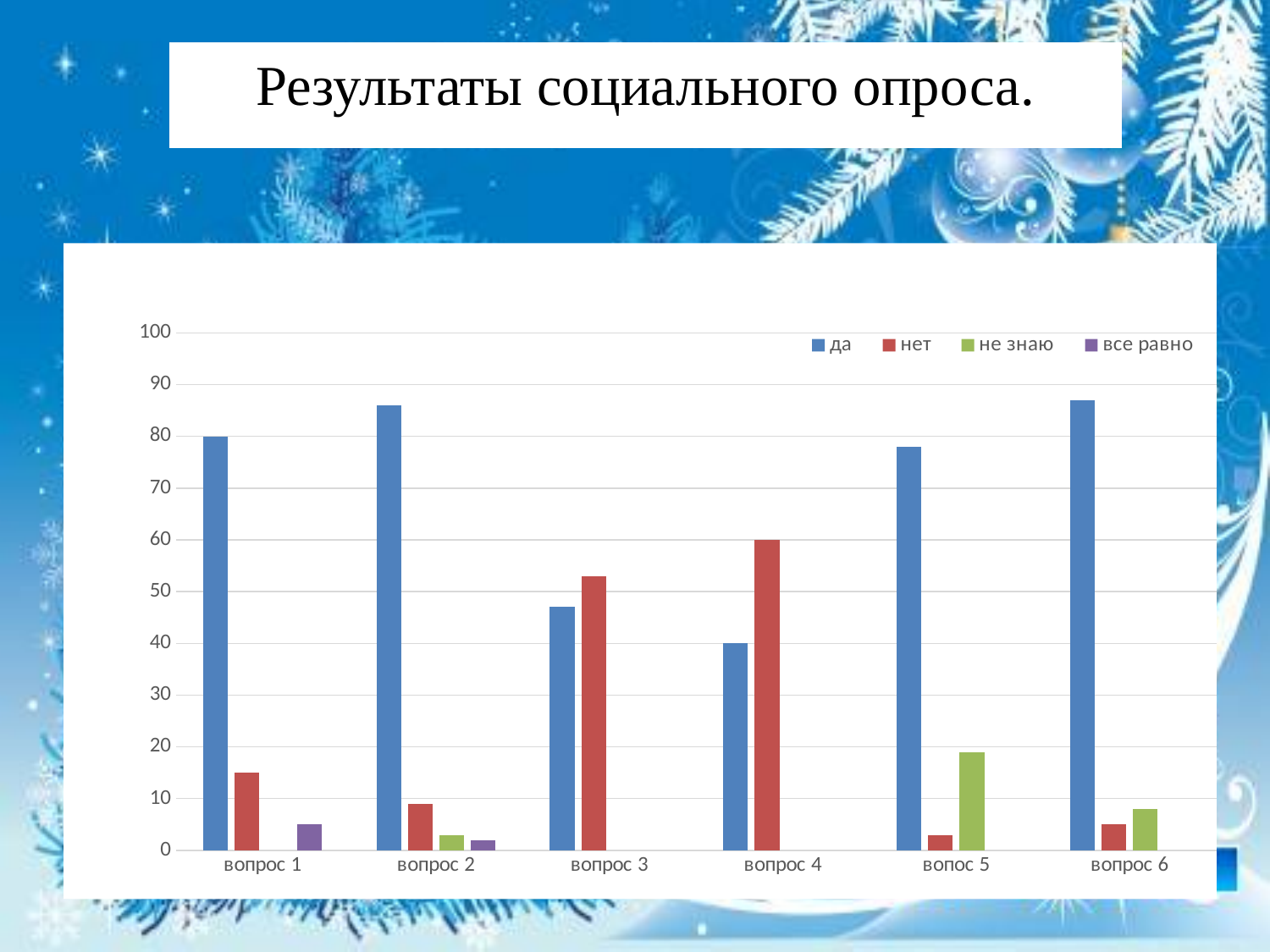

Результаты социального опроса.

### Chart

| Category | да | нет | не знаю | все равно |
|---|---|---|---|---|
| вопрос 1 | 80.0 | 15.0 | None | 5.0 |
| вопрос 2 | 86.0 | 9.0 | 3.0 | 2.0 |
| вопрос 3 | 47.0 | 53.0 | None | None |
| вопрос 4 | 40.0 | 60.0 | None | None |
| вопос 5 | 78.0 | 3.0 | 19.0 | None |
| вопрос 6 | 87.0 | 5.0 | 8.0 | None |